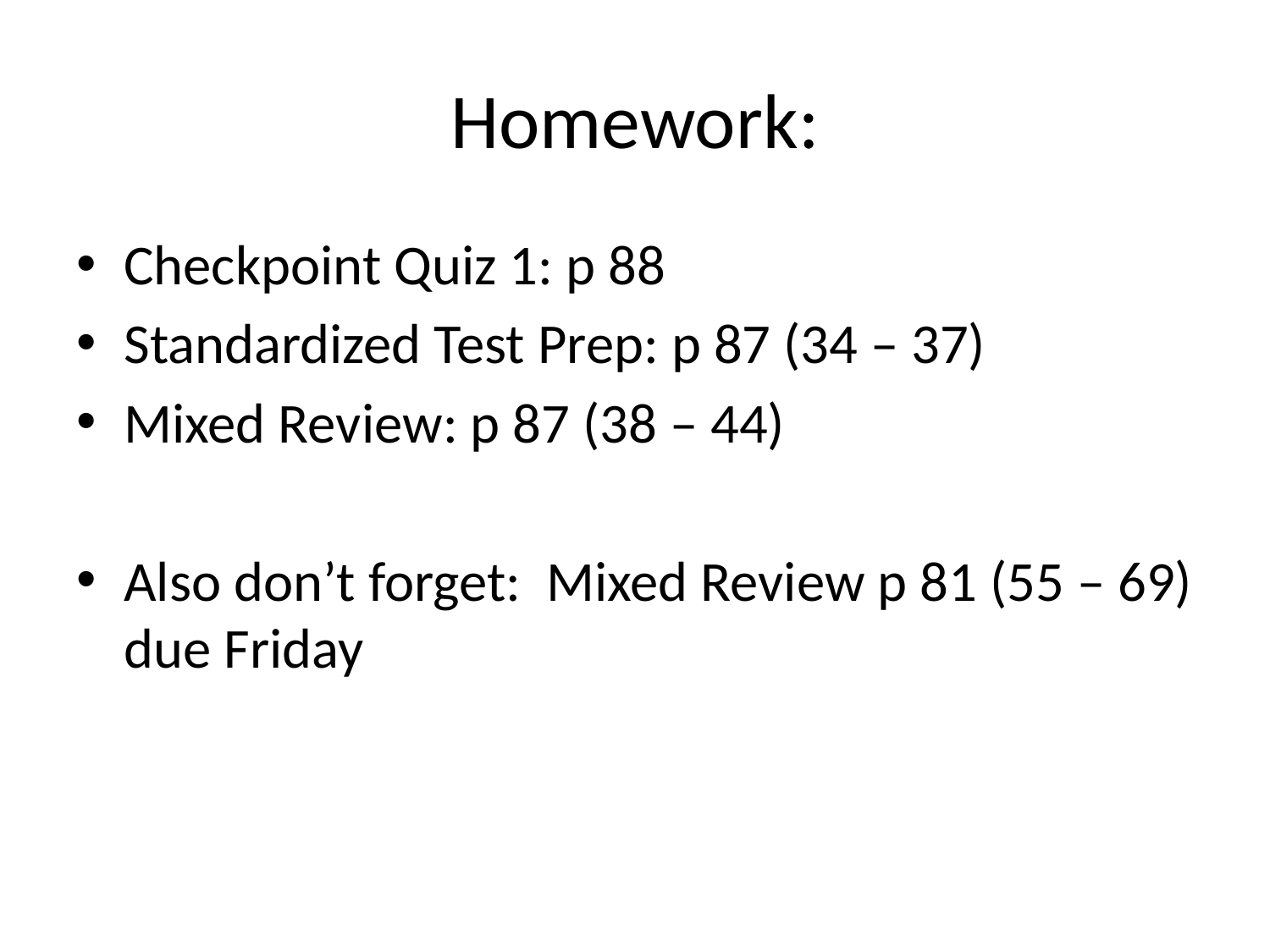

# Homework:
Checkpoint Quiz 1: p 88
Standardized Test Prep: p 87 (34 – 37)
Mixed Review: p 87 (38 – 44)

Also don’t forget:  Mixed Review p 81 (55 – 69) due Friday